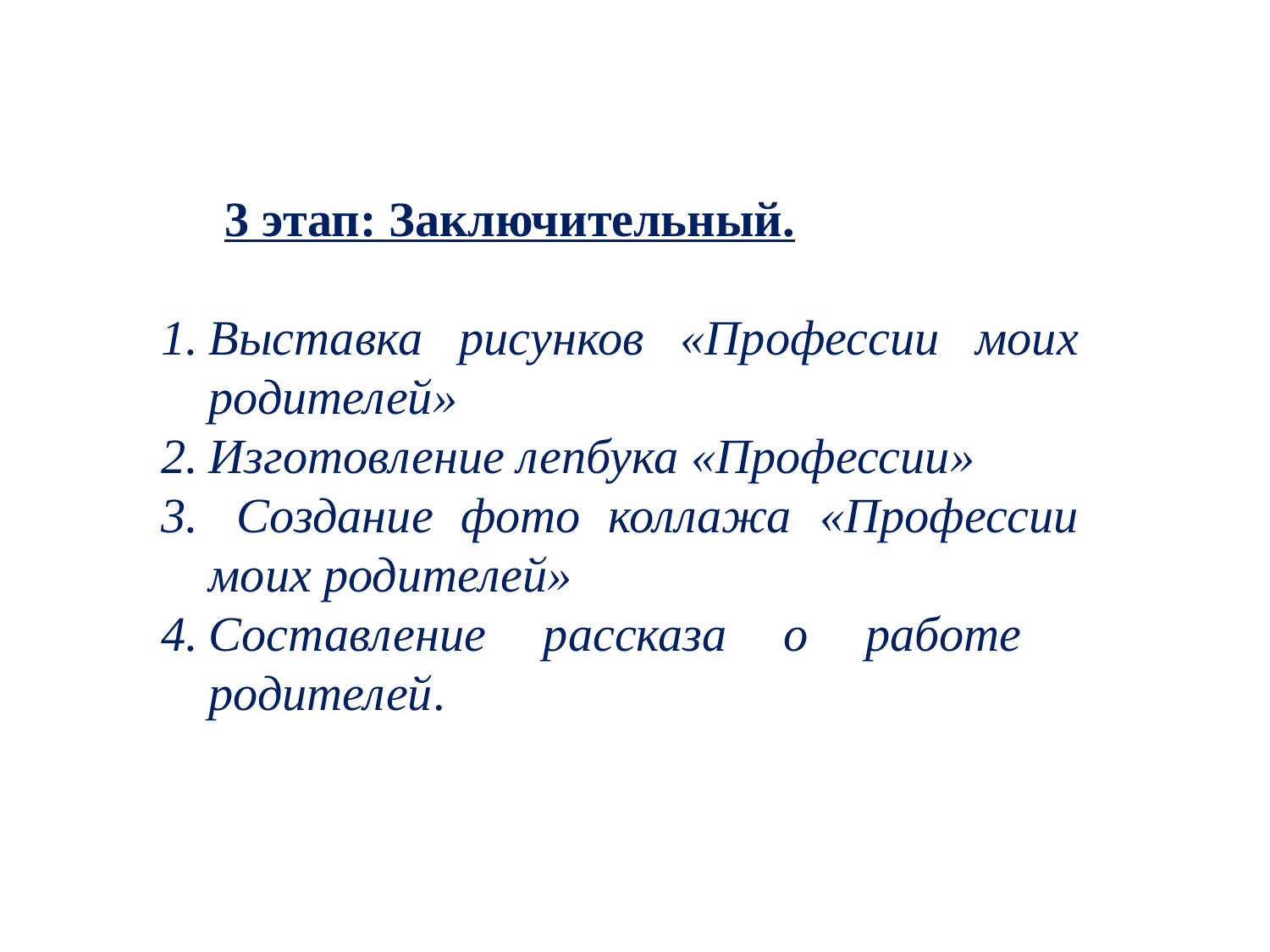

3 этап: Заключительный.

Выставка рисунков «Профессии моих родителей»
Изготовление лепбука «Профессии»
 Создание фото коллажа «Профессии моих родителей»
Составление рассказа о работе  родителей.